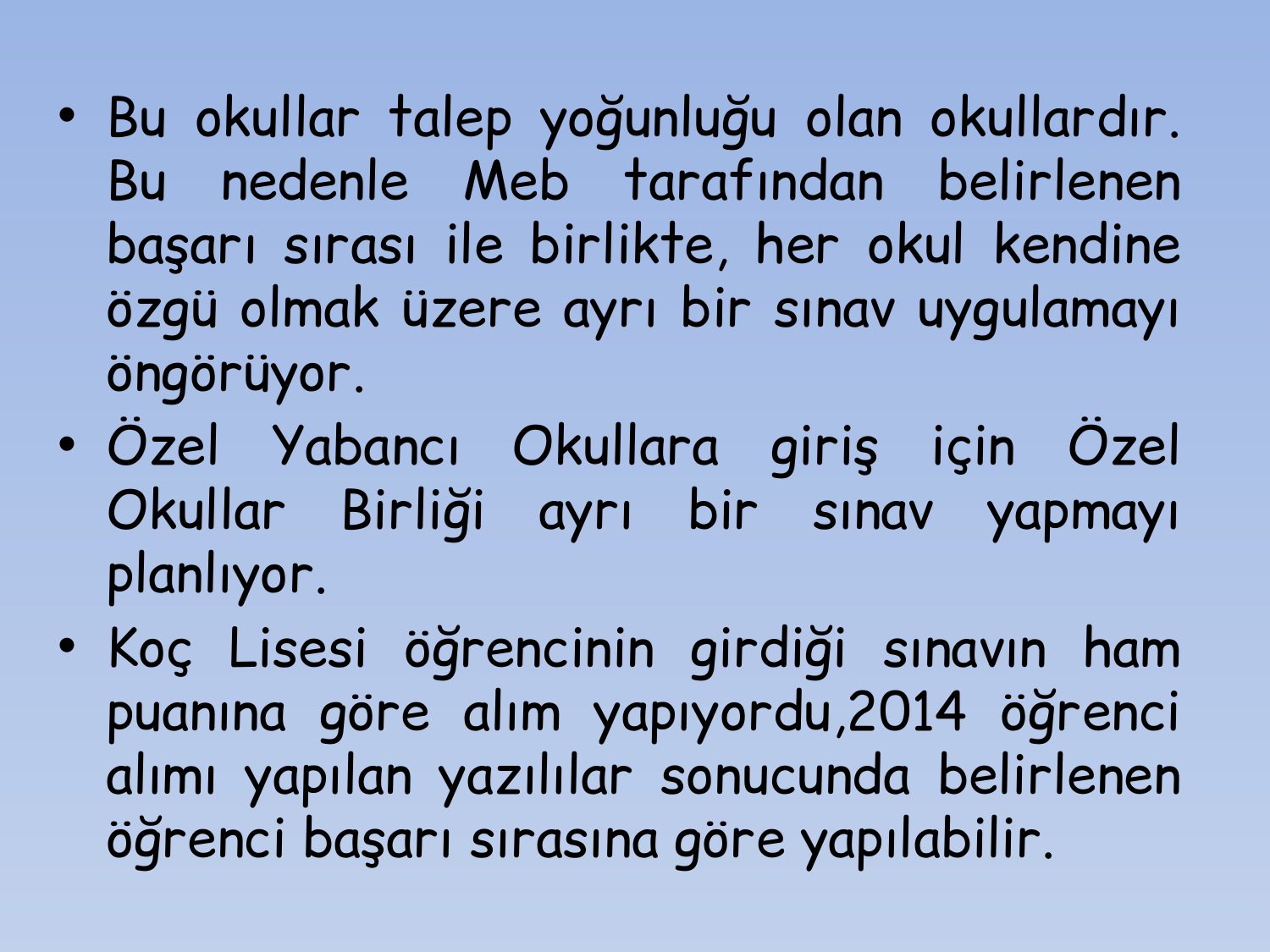

Bu okullar talep yoğunluğu olan okullardır. Bu nedenle Meb tarafından belirlenen başarı sırası ile birlikte, her okul kendine özgü olmak üzere ayrı bir sınav uygulamayı öngörüyor.
Özel Yabancı Okullara giriş için Özel Okullar Birliği ayrı bir sınav yapmayı planlıyor.
Koç Lisesi öğrencinin girdiği sınavın ham puanına göre alım yapıyordu,2014 öğrenci alımı yapılan yazılılar sonucunda belirlenen öğrenci başarı sırasına göre yapılabilir.